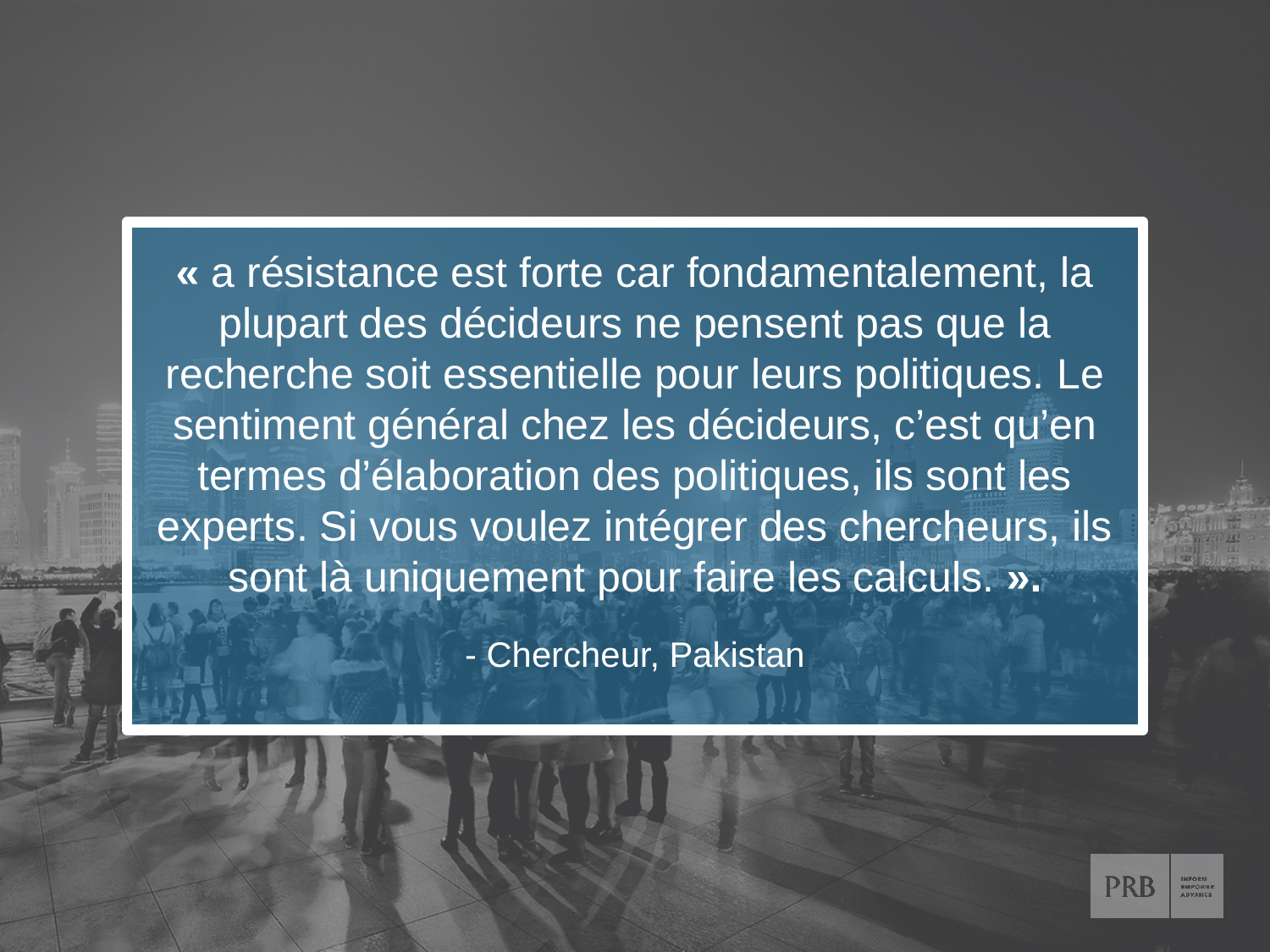

« a résistance est forte car fondamentalement, la plupart des décideurs ne pensent pas que la recherche soit essentielle pour leurs politiques. Le sentiment général chez les décideurs, c’est qu’en termes d’élaboration des politiques, ils sont les experts. Si vous voulez intégrer des chercheurs, ils sont là uniquement pour faire les calculs. ».
- Chercheur, Pakistan